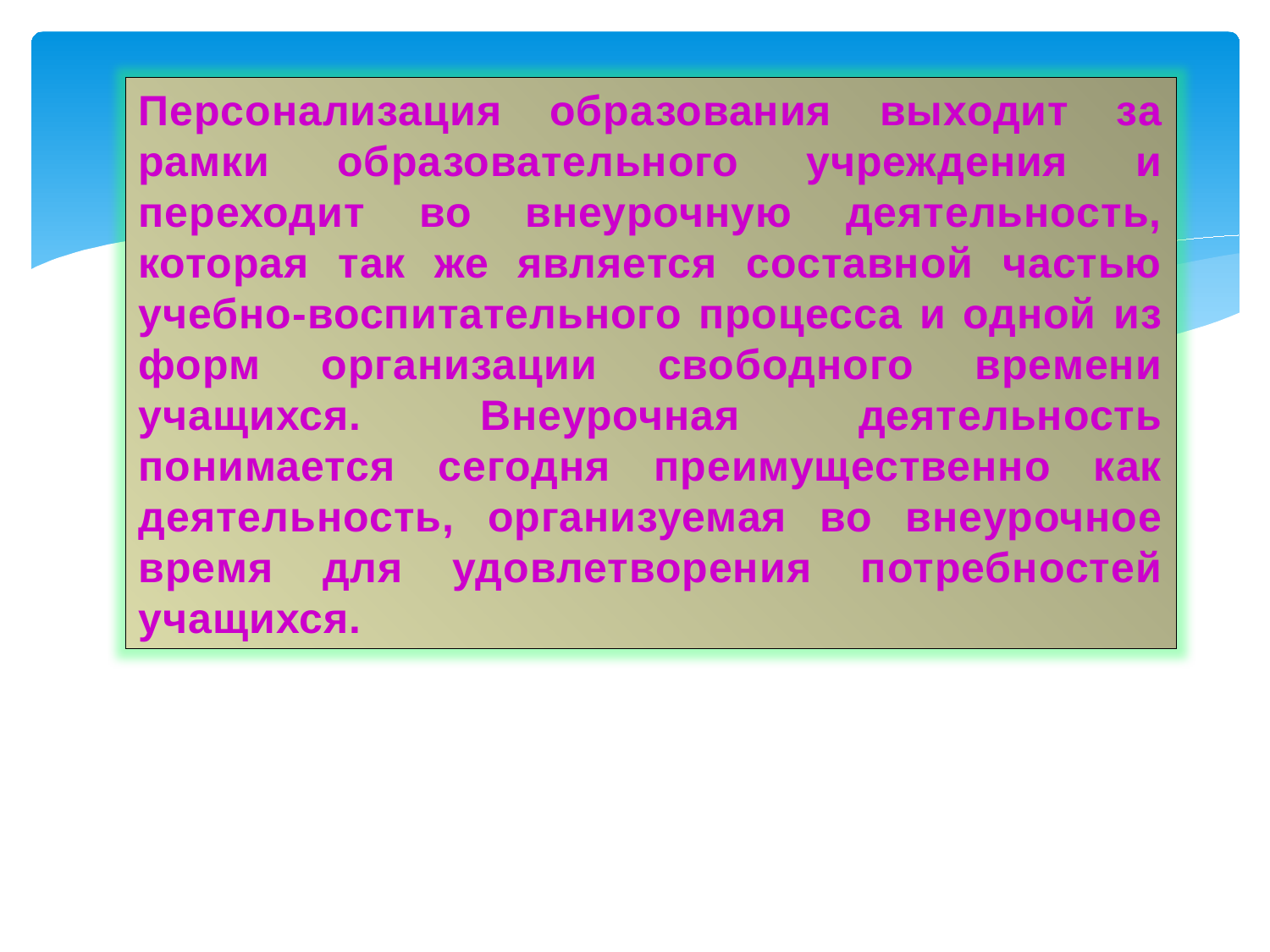

Персонализация образования выходит за рамки образовательного учреждения и переходит во внеурочную деятельность, которая так же является составной частью учебно-воспитательного процесса и одной из форм организации свободного времени учащихся. Внеурочная деятельность понимается сегодня преимущественно как деятельность, организуемая во внеурочное время для удовлетворения потребностей учащихся.